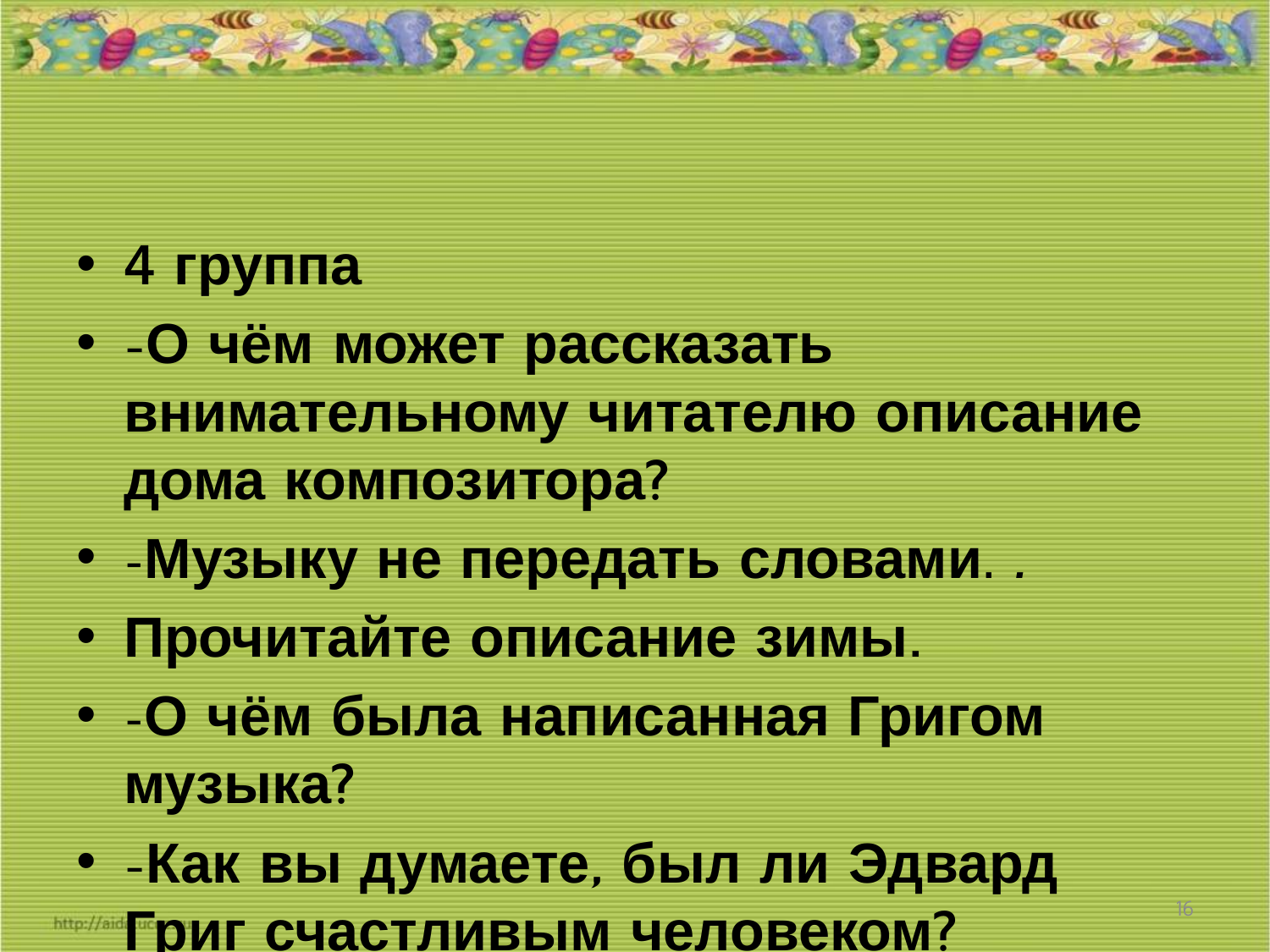

#
4 группа
-О чём может рассказать внимательному читателю описание дома композитора?
-Музыку не передать словами. .
Прочитайте описание зимы.
-О чём была написанная Григом музыка?
-Как вы думаете, был ли Эдвард Григ счастливым человеком?

16